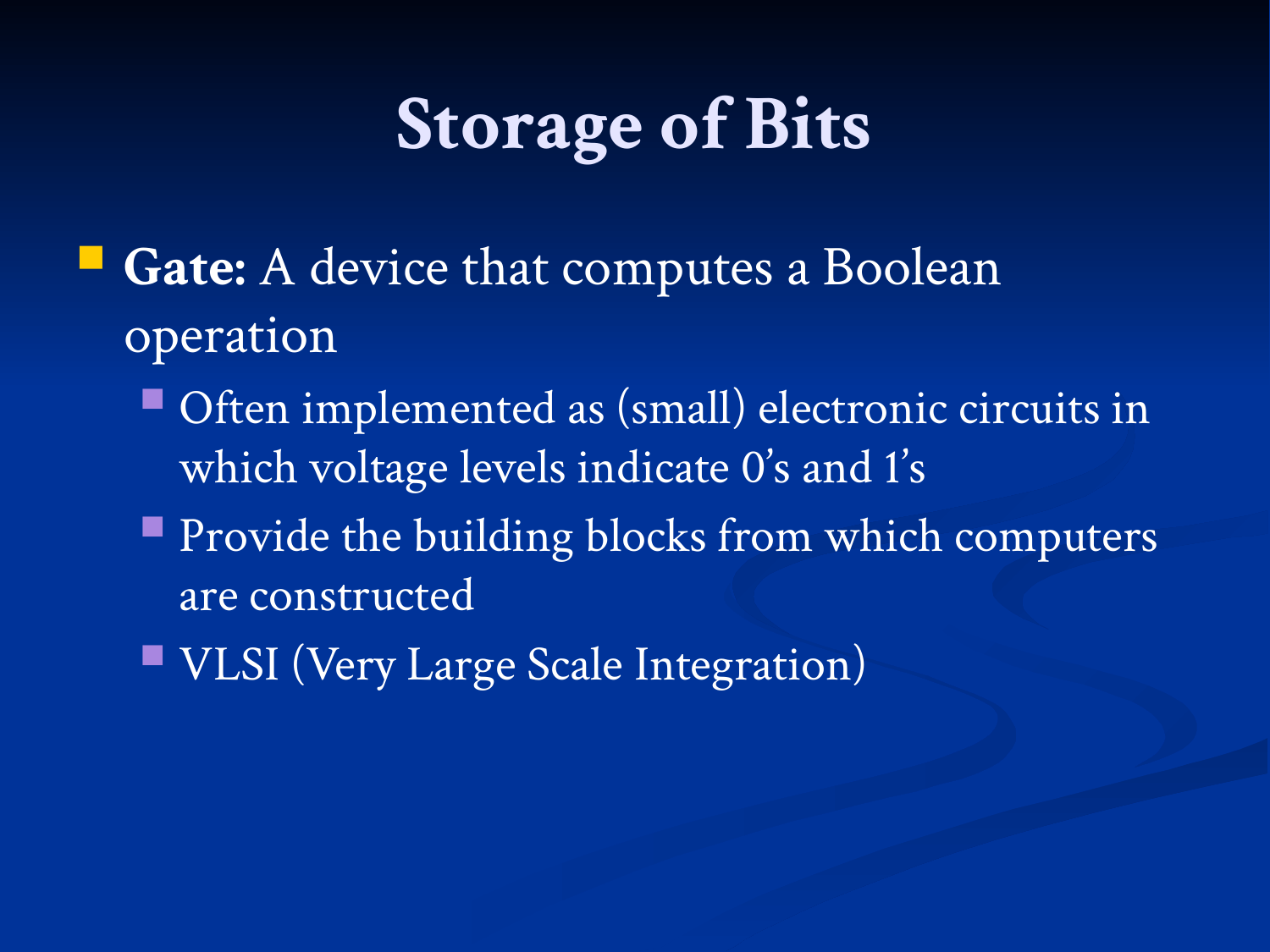

# Storage of Bits
Gate: A device that computes a Boolean operation
Often implemented as (small) electronic circuits in which voltage levels indicate 0’s and 1’s
Provide the building blocks from which computers are constructed
VLSI (Very Large Scale Integration)